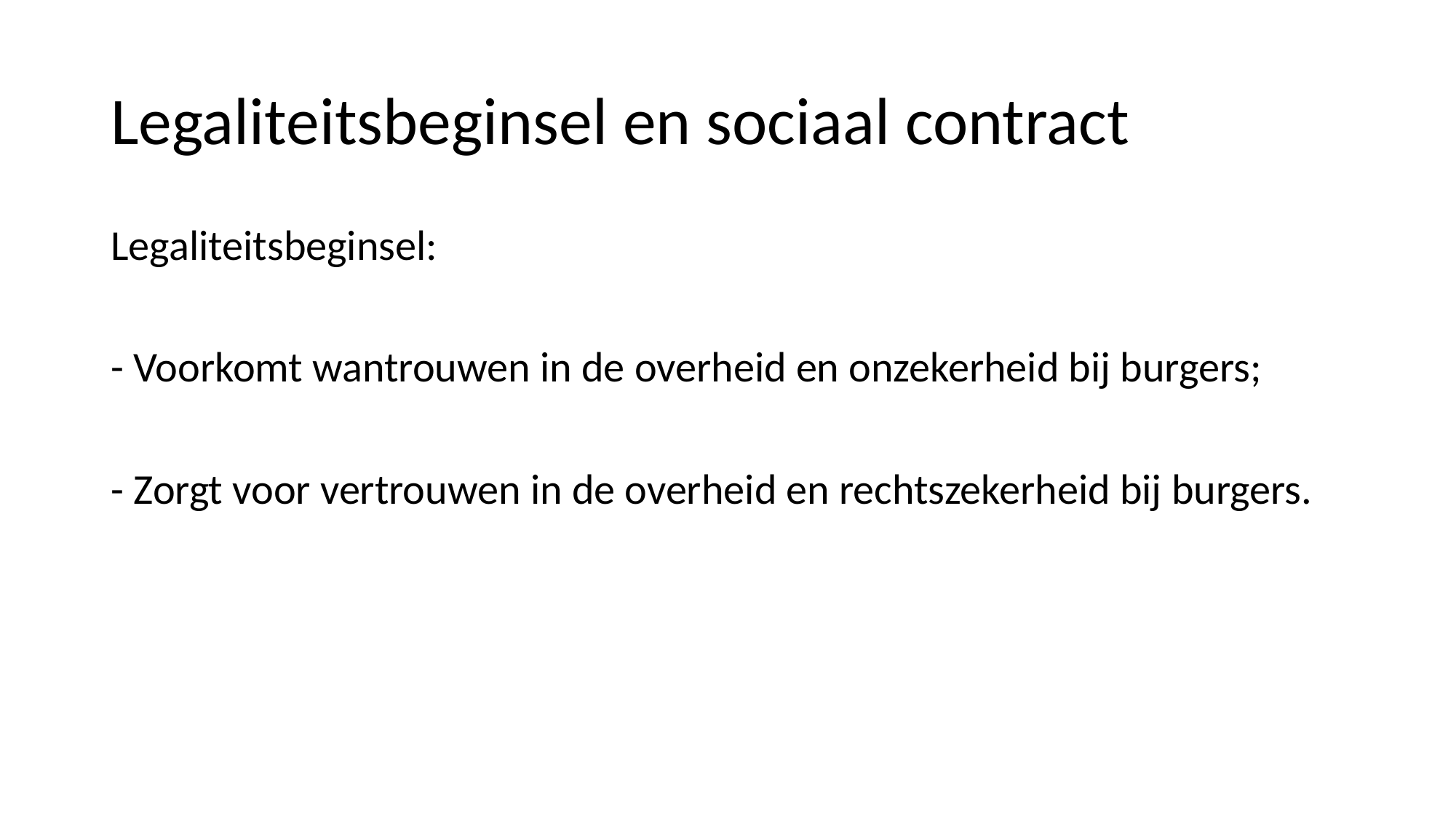

# Legaliteitsbeginsel en sociaal contract
Legaliteitsbeginsel:

- Voorkomt wantrouwen in de overheid en onzekerheid bij burgers;

- Zorgt voor vertrouwen in de overheid en rechtszekerheid bij burgers.